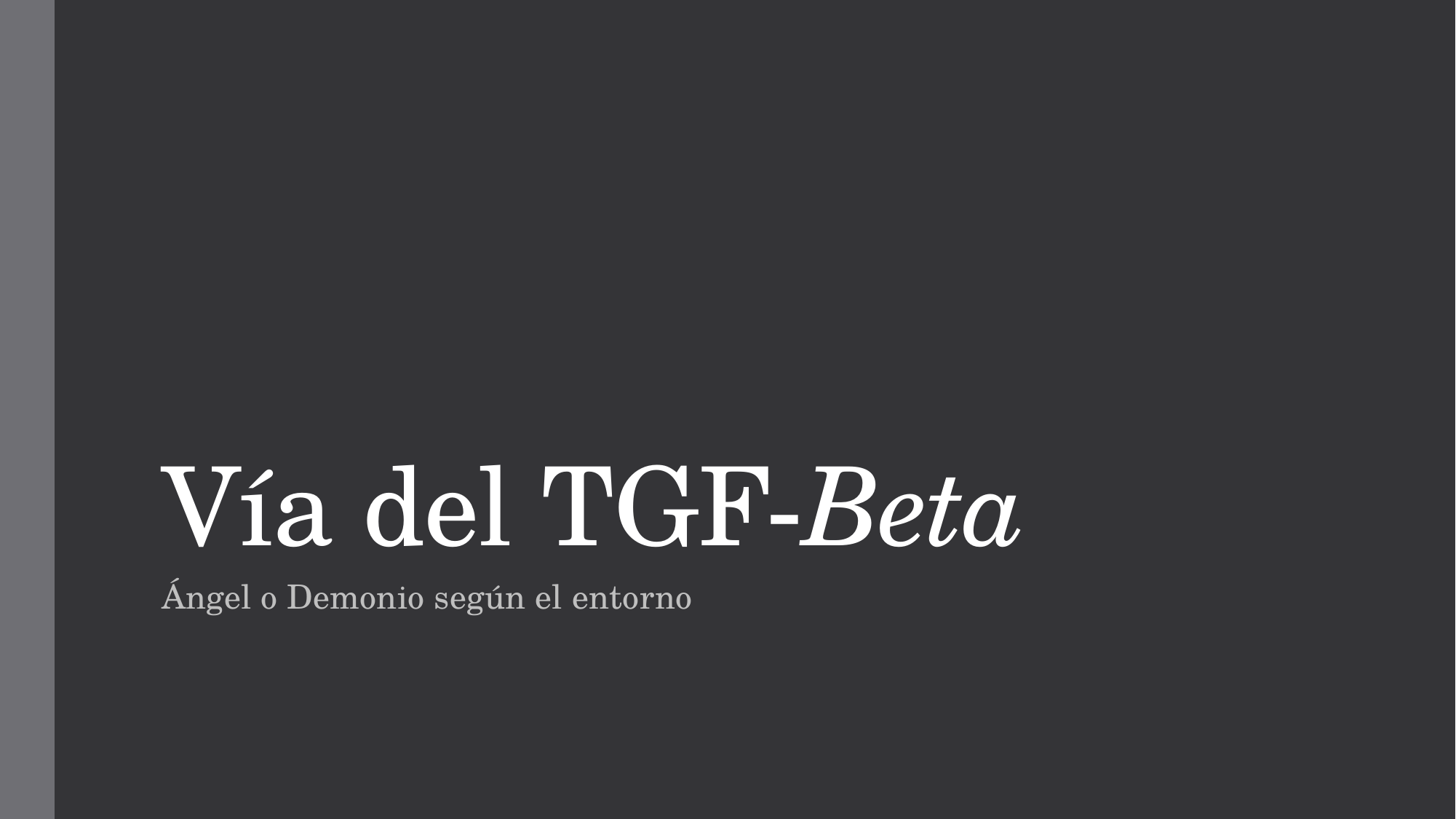

# Vía del TGF-Beta
Ángel o Demonio según el entorno